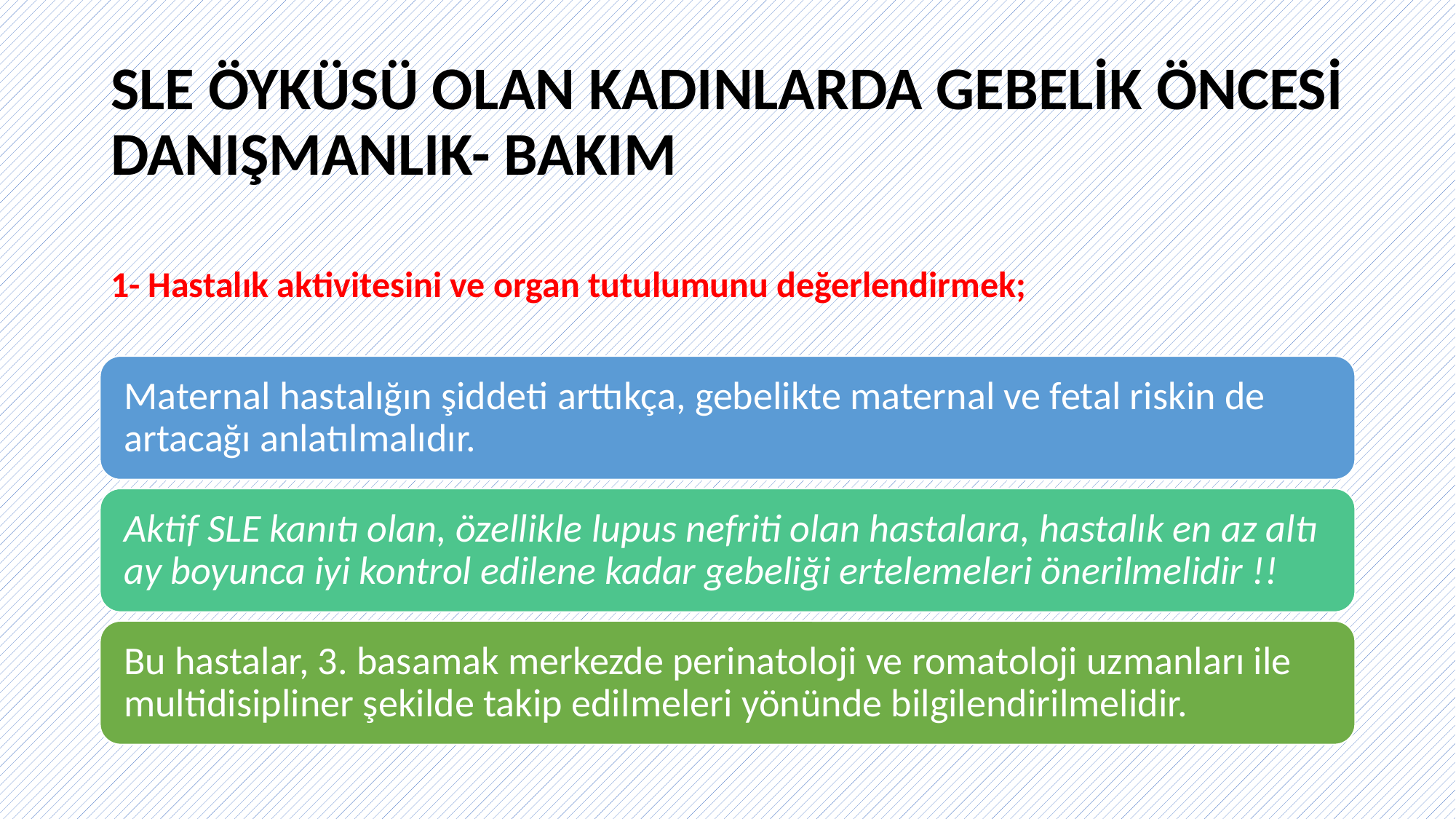

# SLE ÖYKÜSÜ OLAN KADINLARDA GEBELİK ÖNCESİ DANIŞMANLIK- BAKIM
1- Hastalık aktivitesini ve organ tutulumunu değerlendirmek;
Maternal hastalığın şiddeti arttıkça, gebelikte maternal ve fetal riskin de artacağı anlatılmalıdır.
Aktif SLE kanıtı olan, özellikle lupus nefriti olan hastalara, hastalık en az altı ay boyunca iyi kontrol edilene kadar gebeliği ertelemeleri önerilmelidir !!
Bu hastalar, 3. basamak merkezde perinatoloji ve romatoloji uzmanları ile multidisipliner şekilde takip edilmeleri yönünde bilgilendirilmelidir.